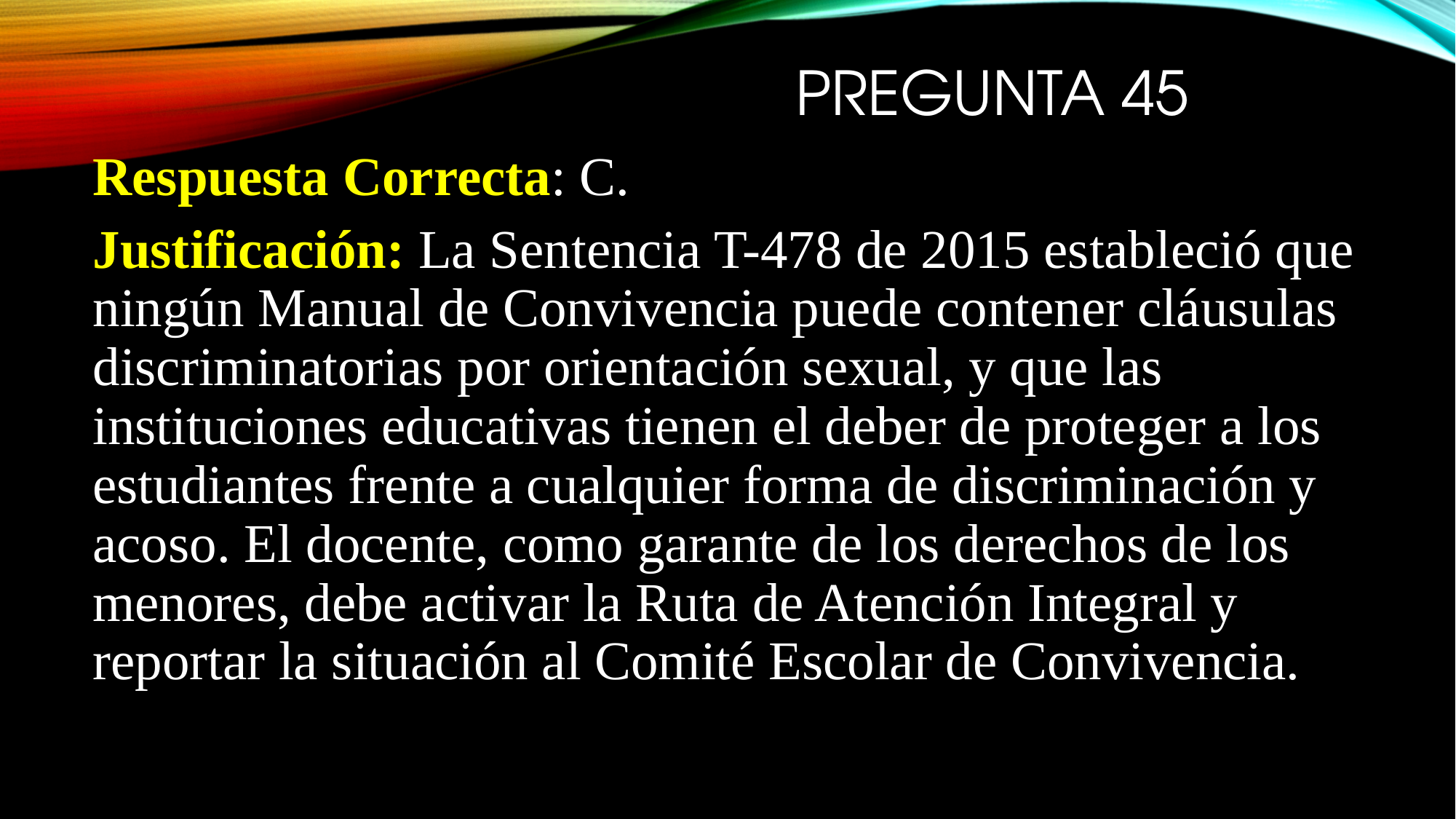

# PREGUNTA 45
Respuesta Correcta: C.
Justificación: La Sentencia T-478 de 2015 estableció que ningún Manual de Convivencia puede contener cláusulas discriminatorias por orientación sexual, y que las instituciones educativas tienen el deber de proteger a los estudiantes frente a cualquier forma de discriminación y acoso. El docente, como garante de los derechos de los menores, debe activar la Ruta de Atención Integral y reportar la situación al Comité Escolar de Convivencia.